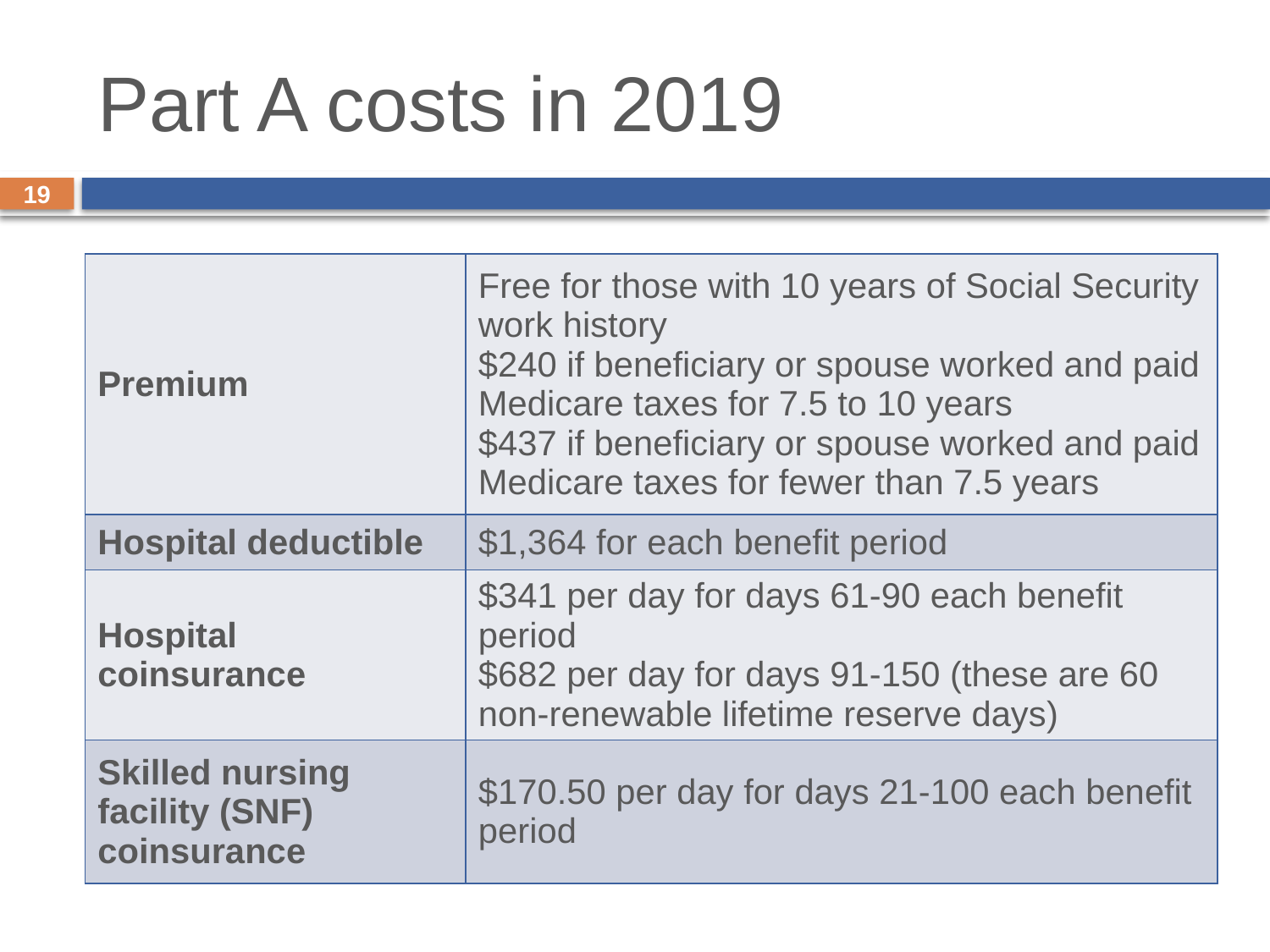

# Part A costs in 2019
19
| Premium | Free for those with 10 years of Social Security work history $240 if beneficiary or spouse worked and paid Medicare taxes for 7.5 to 10 years $437 if beneficiary or spouse worked and paid Medicare taxes for fewer than 7.5 years |
| --- | --- |
| Hospital deductible | $1,364 for each benefit period |
| Hospital coinsurance | $341 per day for days 61-90 each benefit period $682 per day for days 91-150 (these are 60 non-renewable lifetime reserve days) |
| Skilled nursing facility (SNF) coinsurance | $170.50 per day for days 21-100 each benefit period |